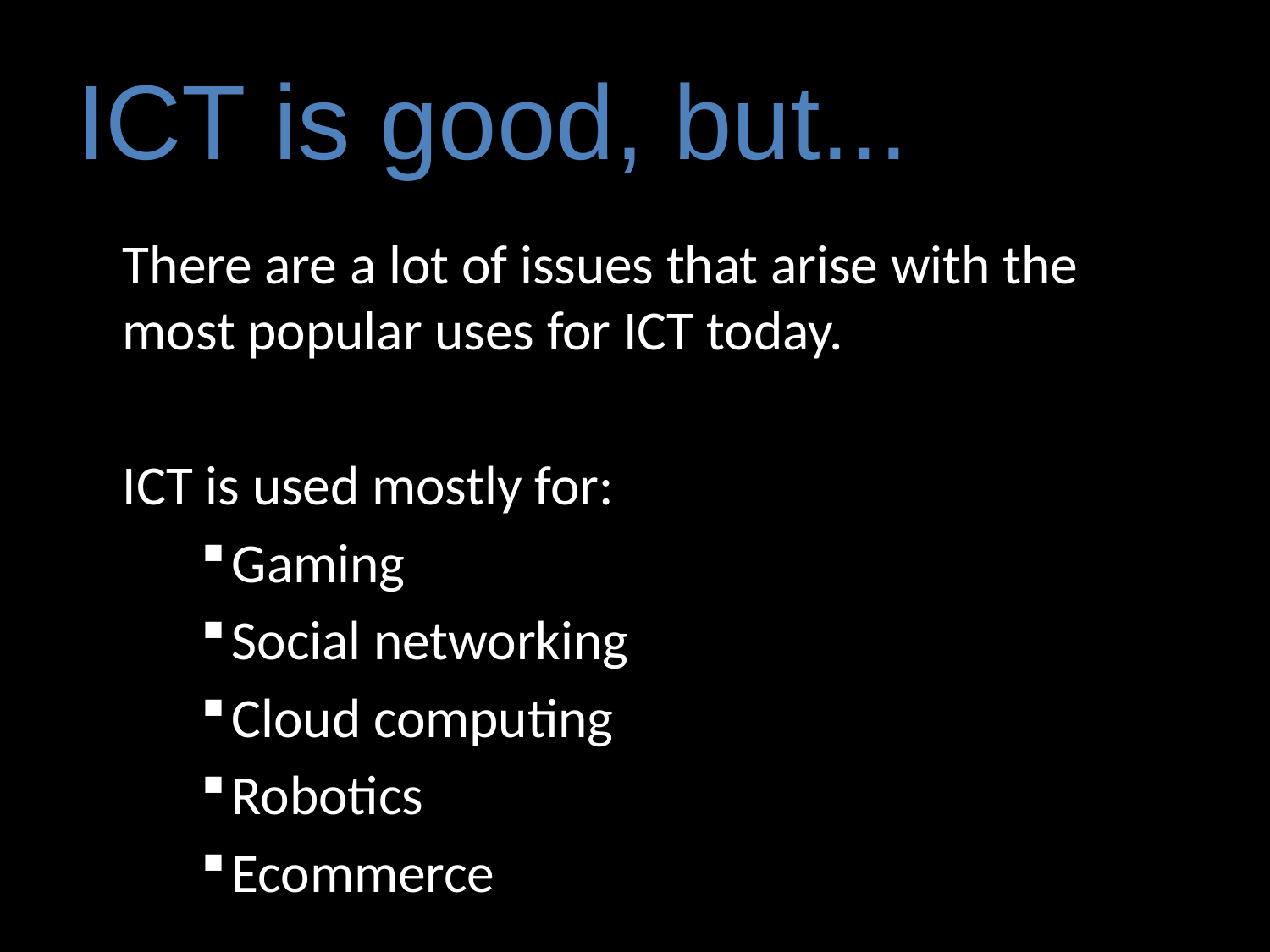

# ICT is good, but...
	There are a lot of issues that arise with the most popular uses for ICT today.

	ICT is used mostly for:
Gaming
Social networking
Cloud computing
Robotics
Ecommerce